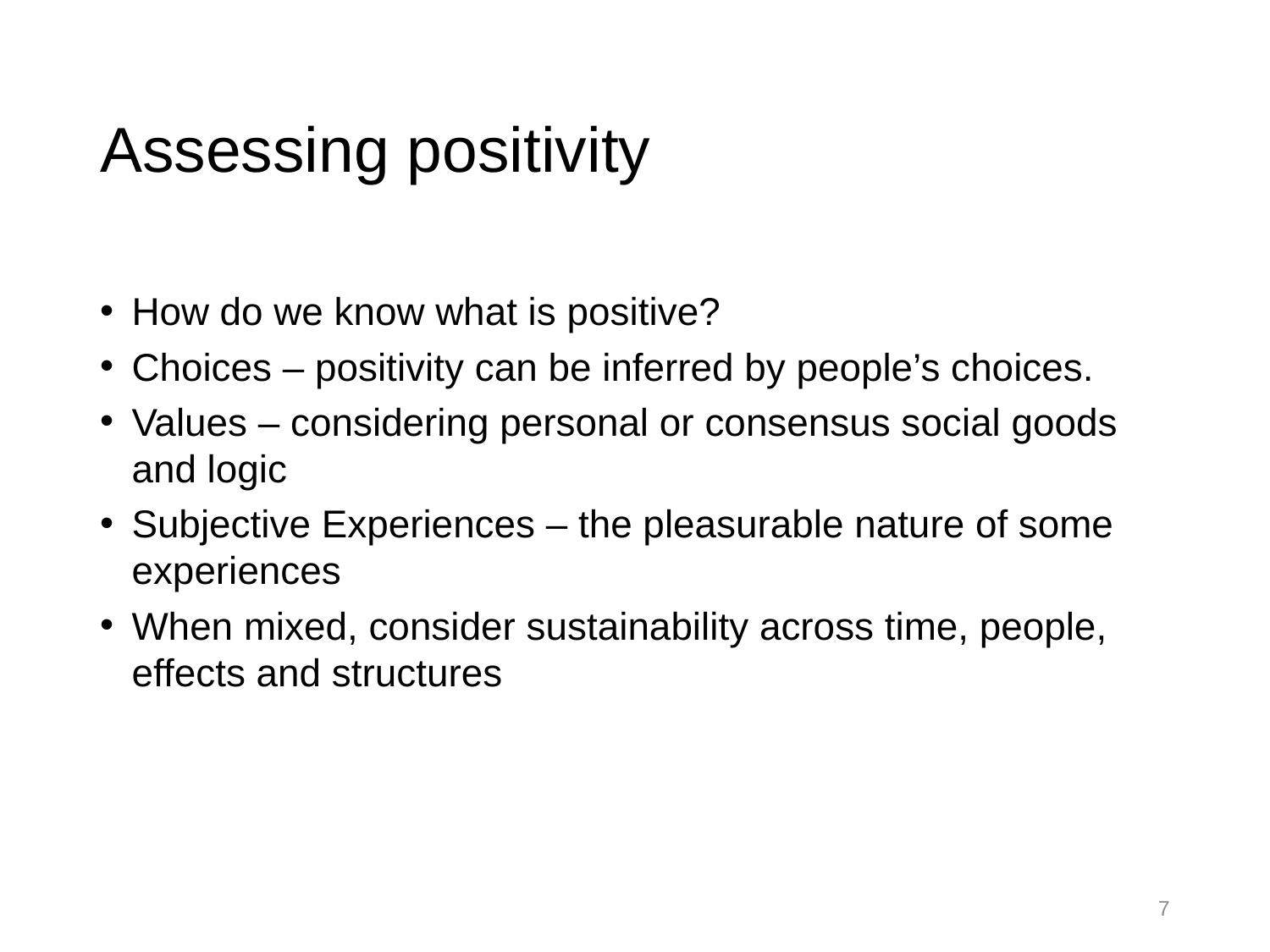

# Assessing positivity
How do we know what is positive?
Choices – positivity can be inferred by people’s choices.
Values – considering personal or consensus social goods and logic
Subjective Experiences – the pleasurable nature of some experiences
When mixed, consider sustainability across time, people, effects and structures
7